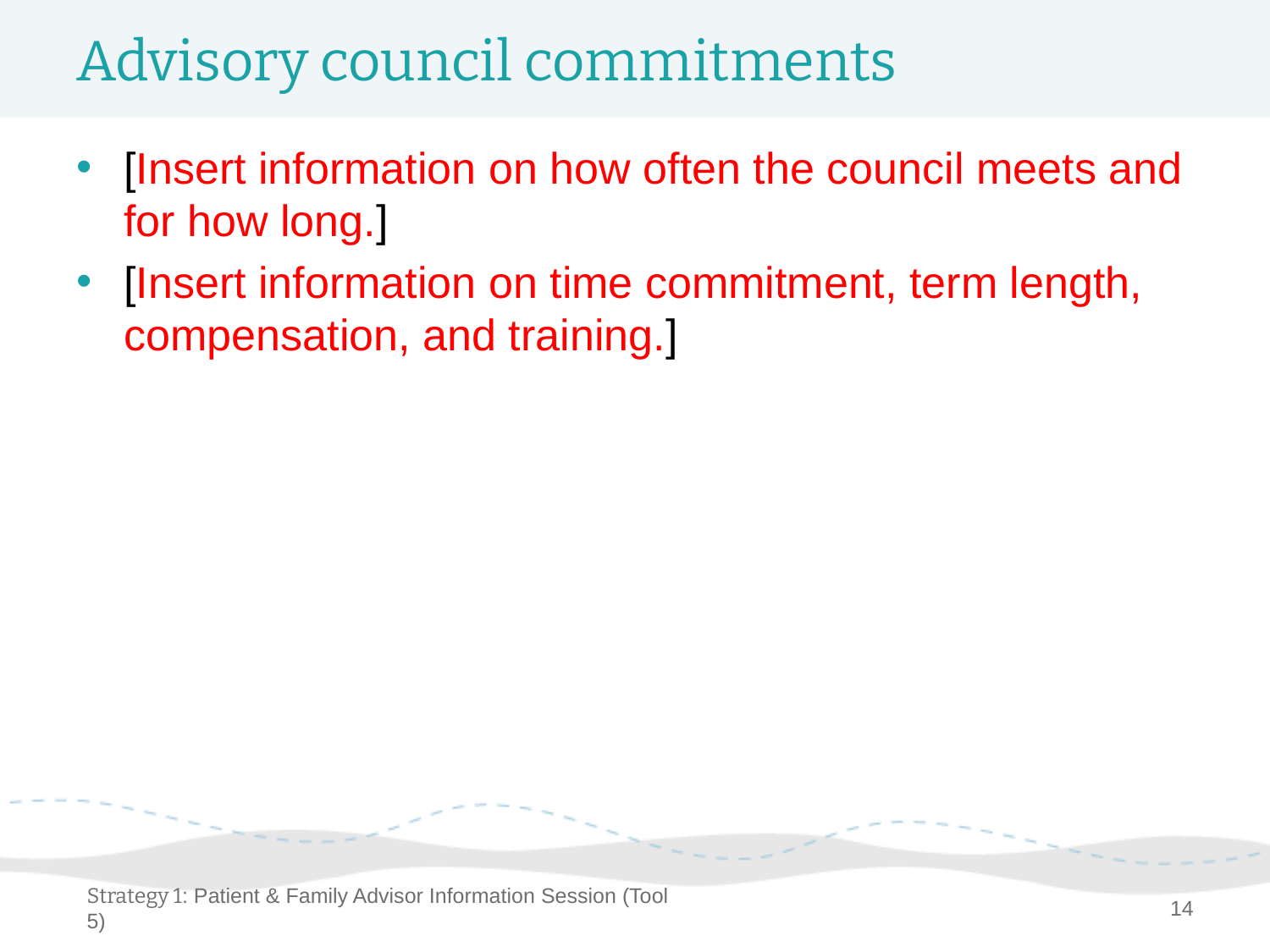

# Advisory council commitments
[Insert information on how often the council meets and for how long.]
[Insert information on time commitment, term length, compensation, and training.]
Strategy 1: Patient & Family Advisor Information Session (Tool 5)
14